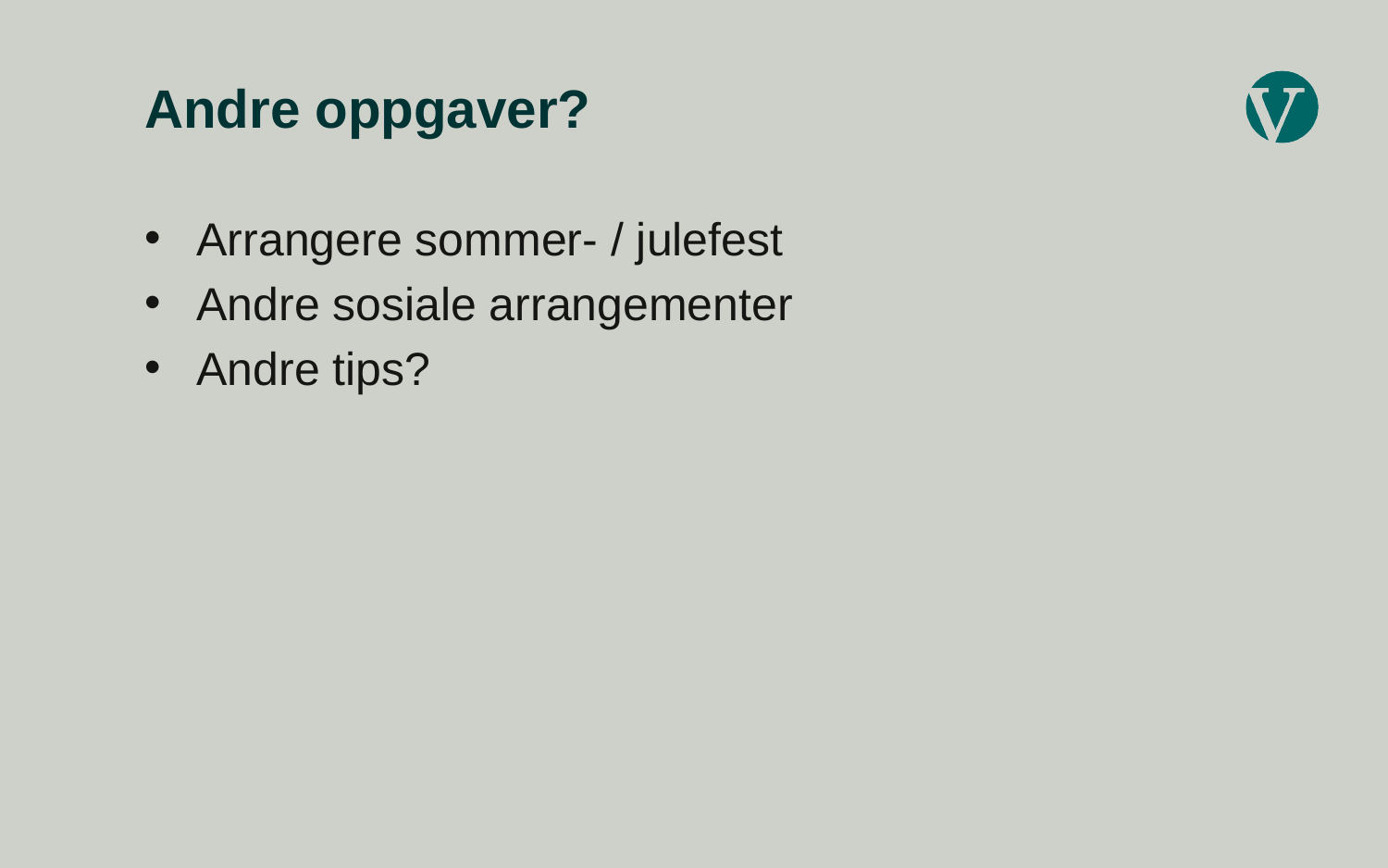

# Andre oppgaver?
Arrangere sommer- / julefest
Andre sosiale arrangementer
Andre tips?